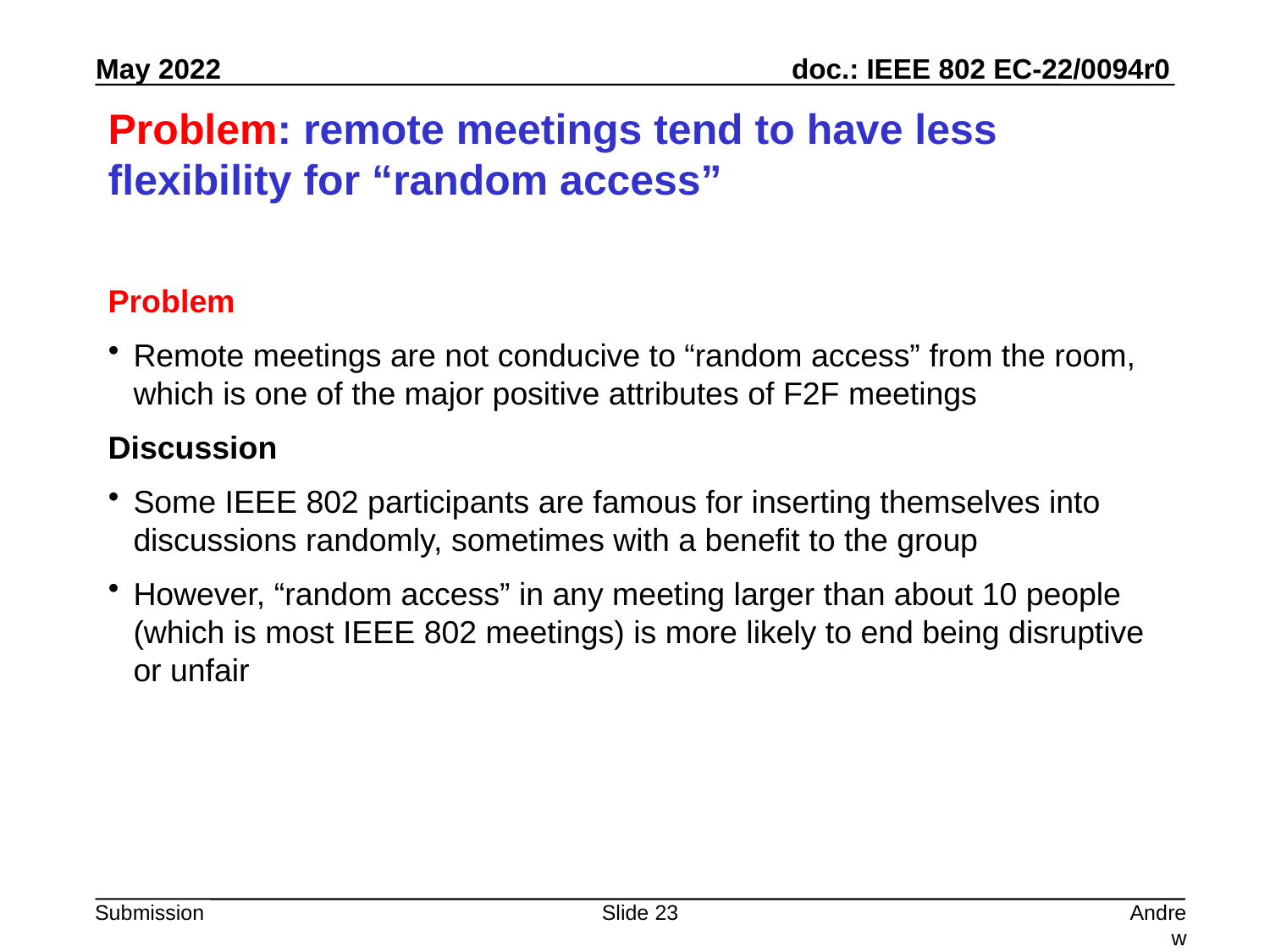

# Problem: remote meetings tend to have less flexibility for “random access”
Problem
Remote meetings are not conducive to “random access” from the room, which is one of the major positive attributes of F2F meetings
Discussion
Some IEEE 802 participants are famous for inserting themselves into discussions randomly, sometimes with a benefit to the group
However, “random access” in any meeting larger than about 10 people (which is most IEEE 802 meetings) is more likely to end being disruptive or unfair

Slide 23
Andrew Myles, Cisco